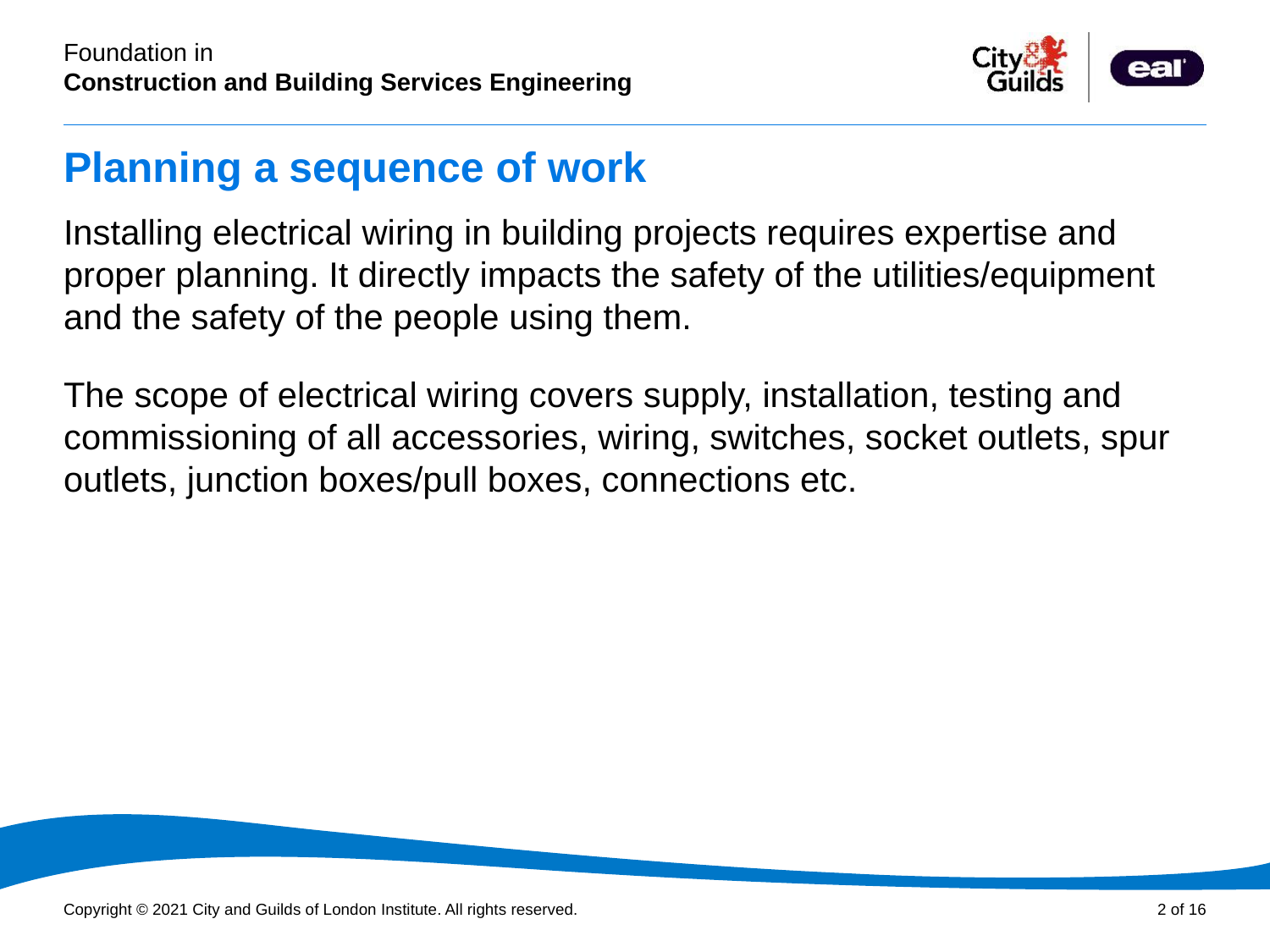

# Planning a sequence of work
Installing electrical wiring in building projects requires expertise and proper planning. It directly impacts the safety of the utilities/equipment and the safety of the people using them.
The scope of electrical wiring covers supply, installation, testing and commissioning of all accessories, wiring, switches, socket outlets, spur outlets, junction boxes/pull boxes, connections etc.